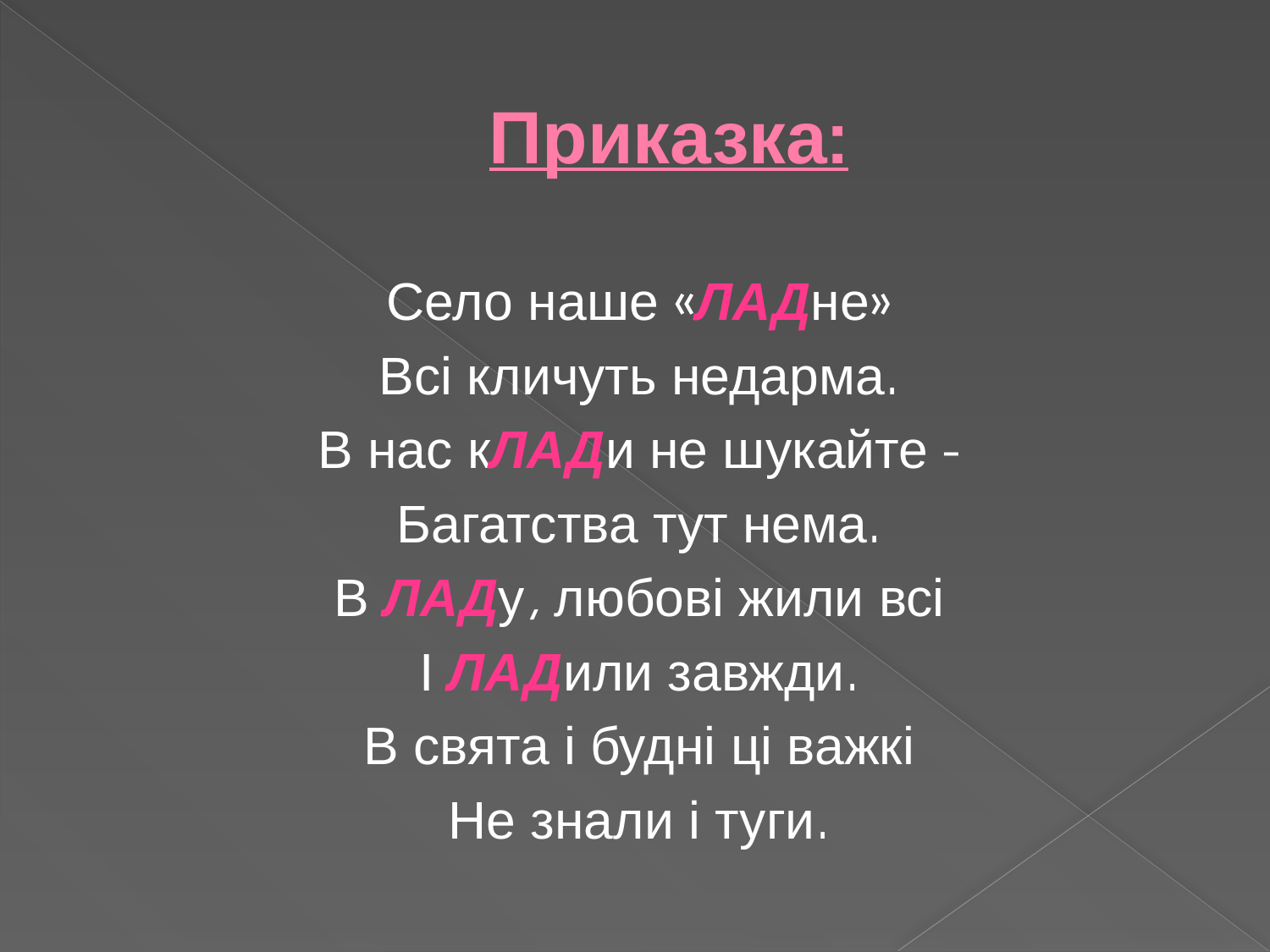

# Приказка:
Село наше «ЛАДне»
Всі кличуть недарма.
В нас кЛАДи не шукайте -
Багатства тут нема.
В ЛАДу, любові жили всі
І ЛАДили завжди.
В свята і будні ці важкі
Не знали і туги.